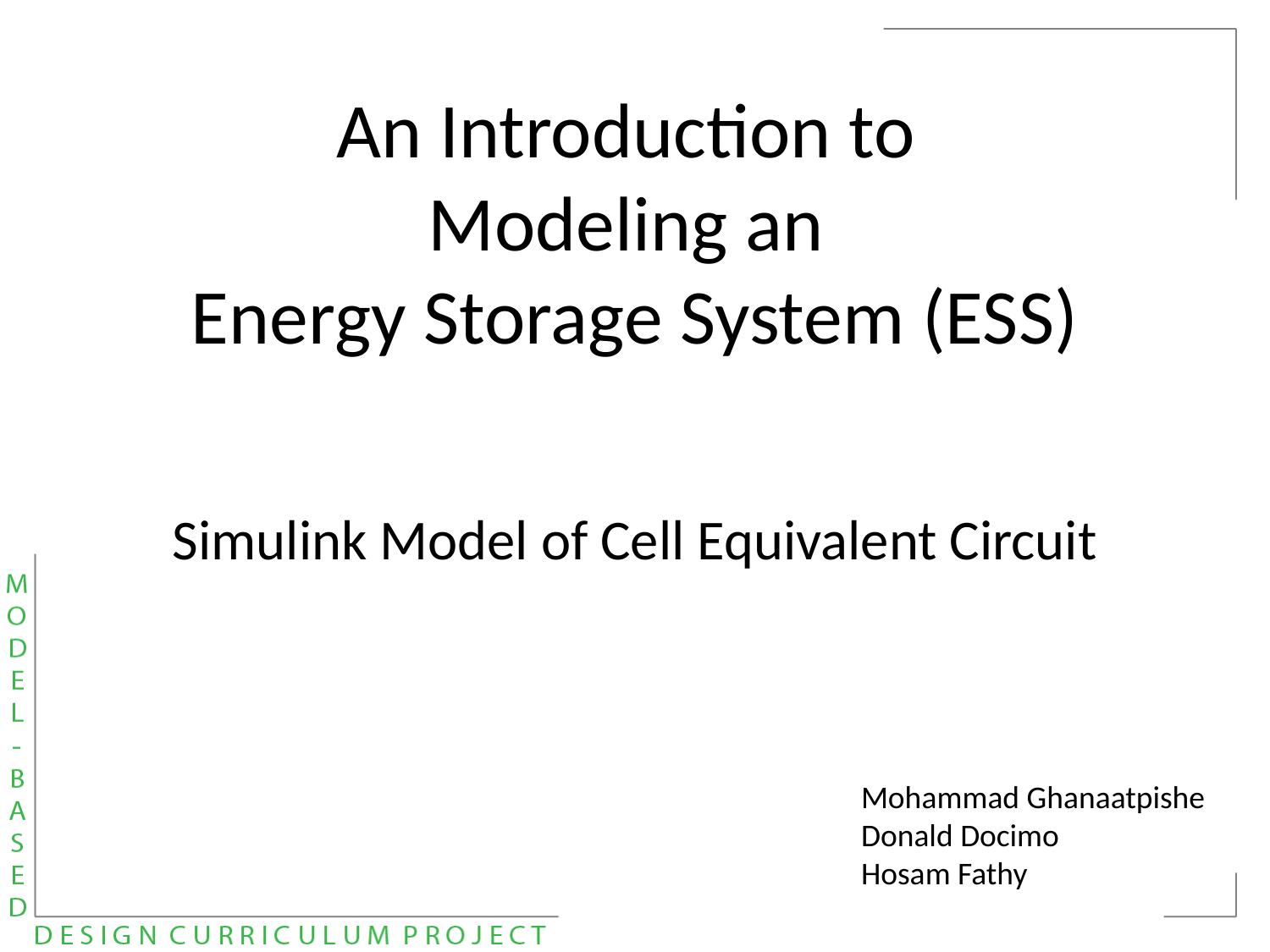

An Introduction to
Modeling an
Energy Storage System (ESS)
Simulink Model of Cell Equivalent Circuit
Mohammad Ghanaatpishe
Donald Docimo
Hosam Fathy